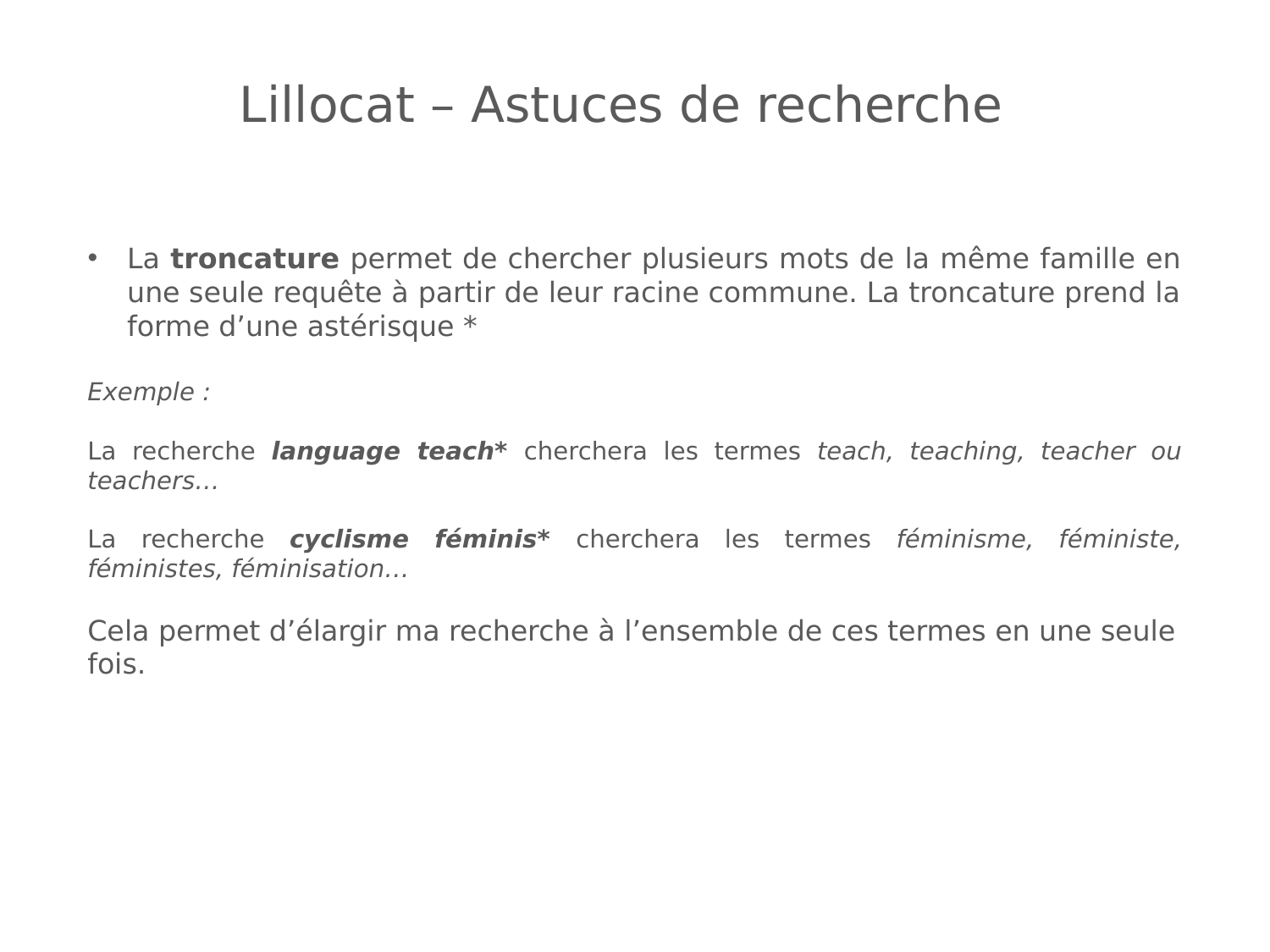

Lillocat – Astuces de recherche

La troncature permet de chercher plusieurs mots de la même famille en une seule requête à partir de leur racine commune. La troncature prend la forme d’une astérisque *

Exemple :

La recherche language teach* cherchera les termes teach, teaching, teacher ou teachers…

La recherche cyclisme féminis* cherchera les termes féminisme, féministe, féministes, féminisation…

Cela permet d’élargir ma recherche à l’ensemble de ces termes en une seule fois.